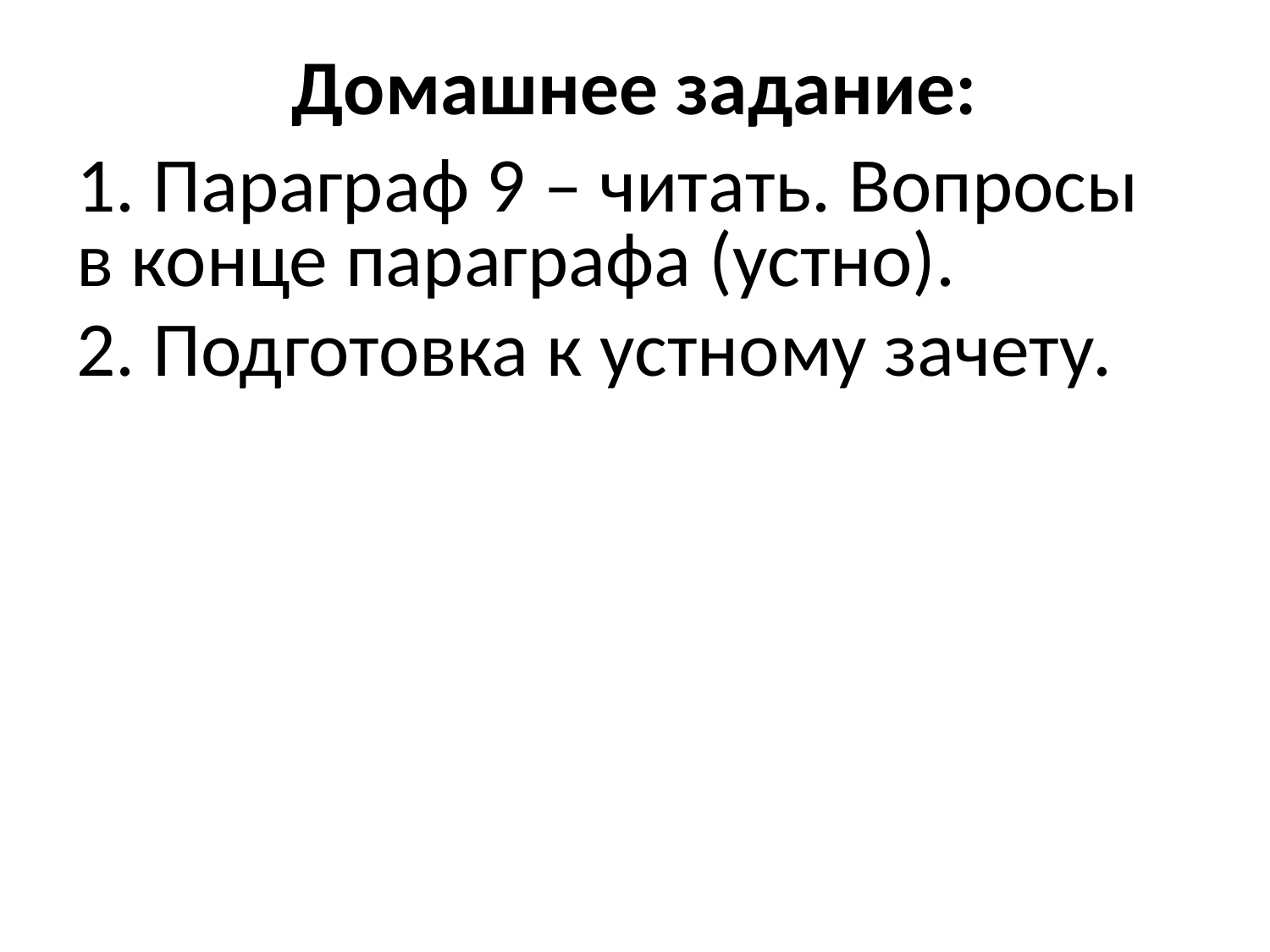

# Домашнее задание:
1. Параграф 9 – читать. Вопросы в конце параграфа (устно).
2. Подготовка к устному зачету.